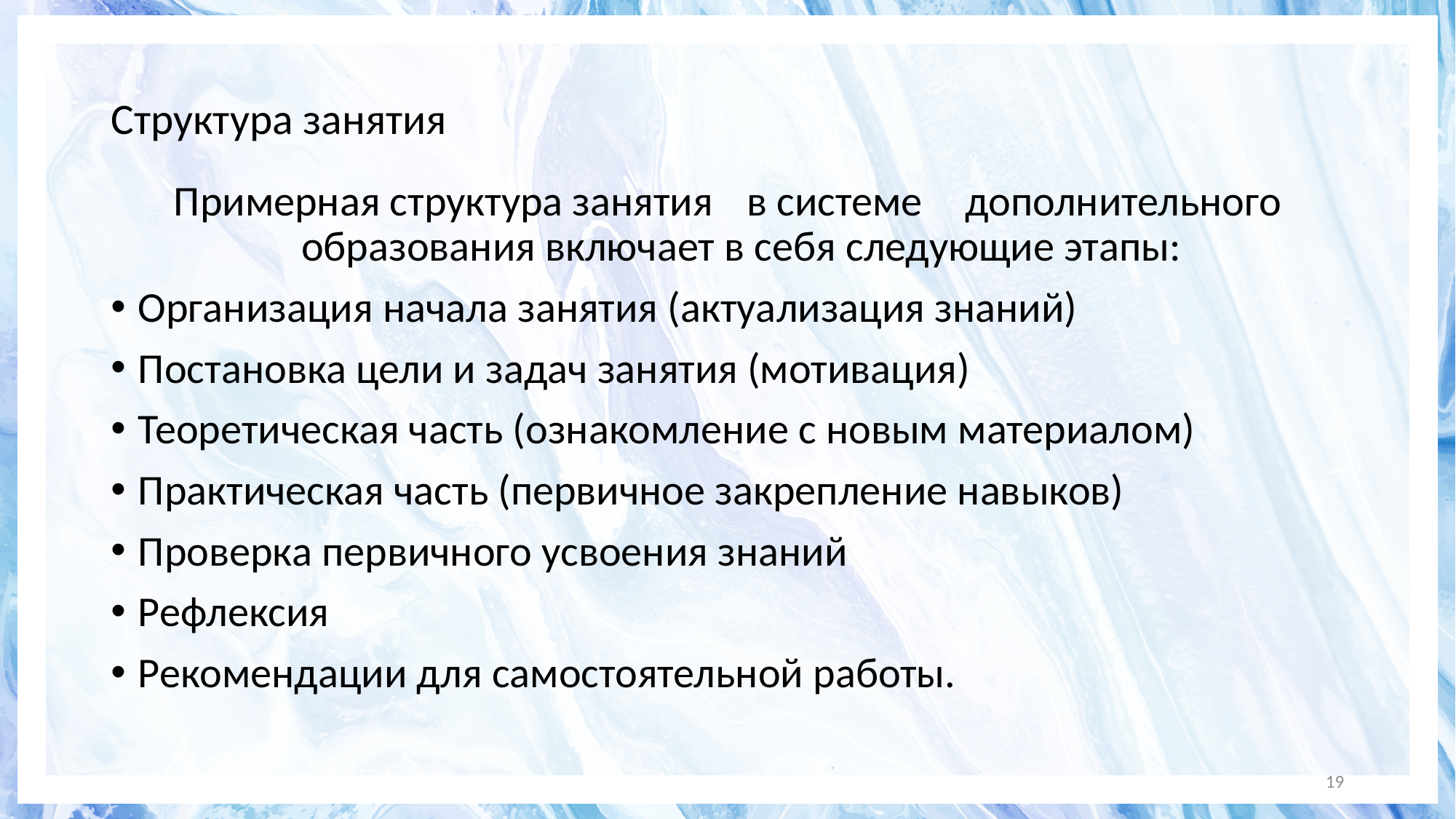

# Структура занятия
Примерная структура занятия	в системе	дополнительного образования включает в себя следующие этапы:
Организация начала занятия (актуализация знаний)
Постановка цели и задач занятия (мотивация)
Теоретическая часть (ознакомление с новым материалом)
Практическая часть (первичное закрепление навыков)
Проверка первичного усвоения знаний
Рефлексия
Рекомендации для самостоятельной работы.

19